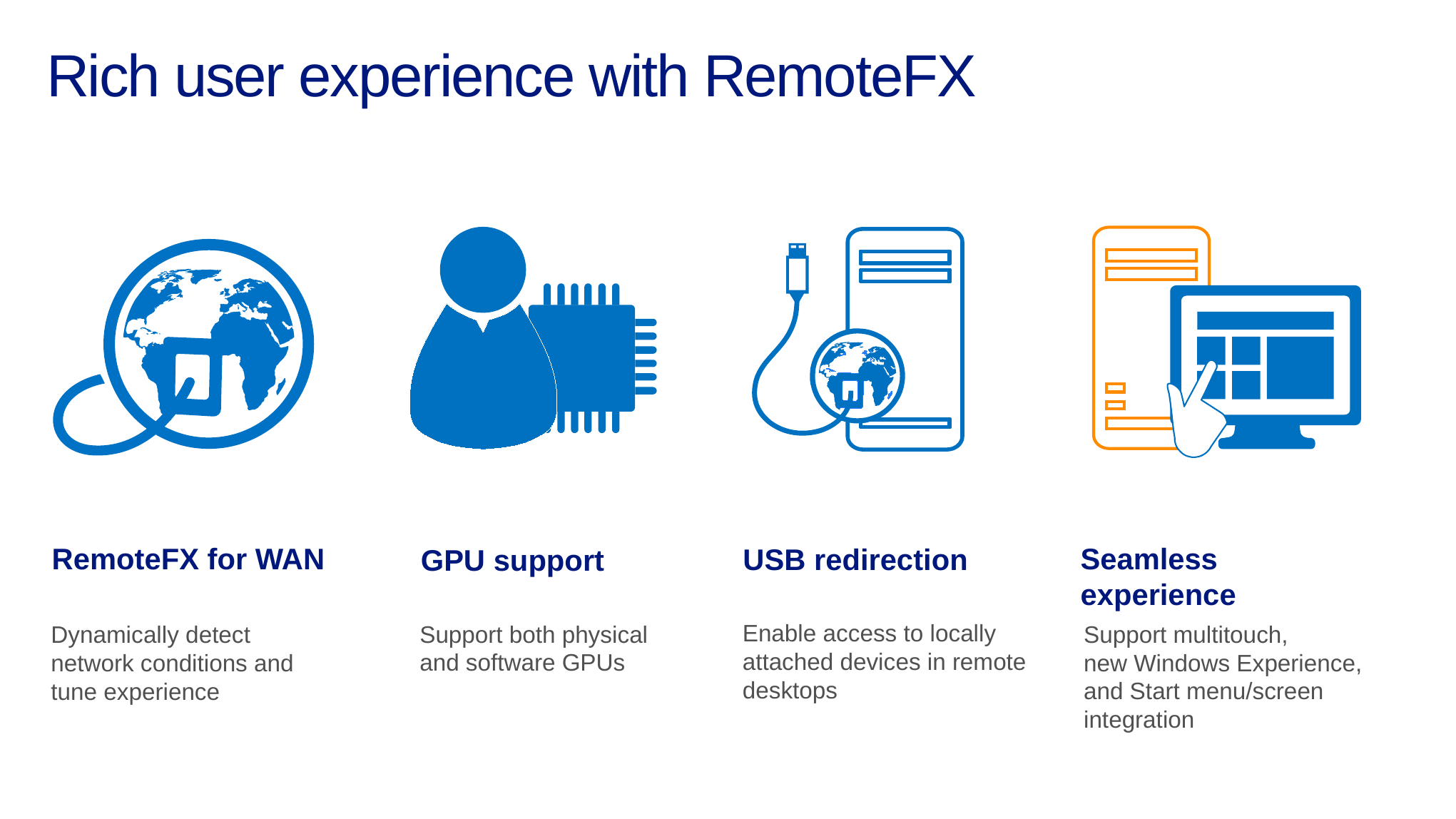

# Rich user experience with RemoteFX

RemoteFX for WAN
Dynamically detect network conditions and tune experience
Seamless experience
Support multitouch,
new Windows Experience, and Start menu/screen integration
USB redirection
Enable access to locally attached devices in remote desktops
GPU support
Support both physical and software GPUs